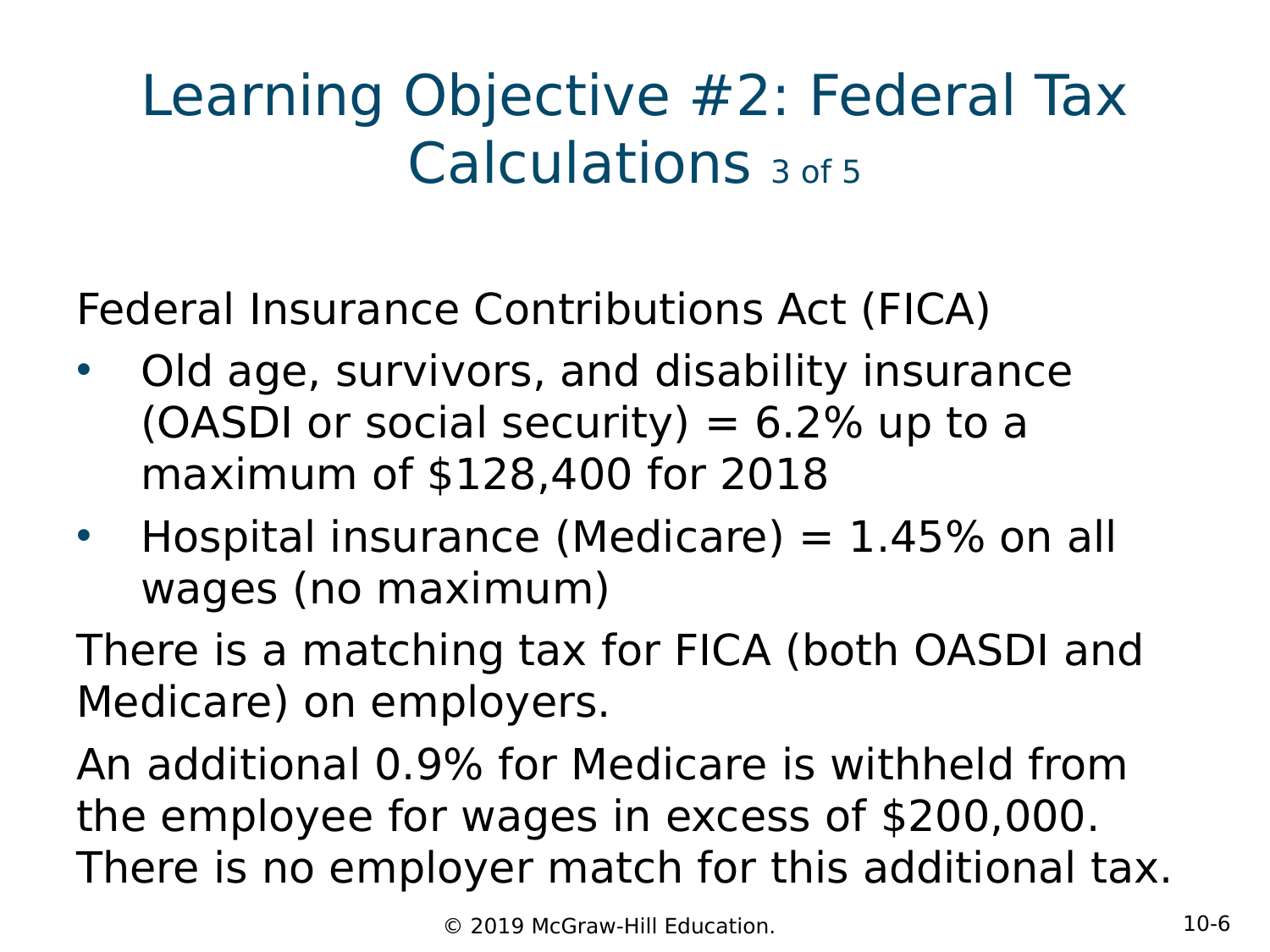

# Learning Objective #2: Federal Tax Calculations 3 of 5
Federal Insurance Contributions Act (FICA)
Old age, survivors, and disability insurance (OASDI or social security) = 6.2% up to a maximum of $128,400 for 2018
Hospital insurance (Medicare) = 1.45% on all wages (no maximum)
There is a matching tax for FICA (both OASDI and Medicare) on employers.
An additional 0.9% for Medicare is withheld from the employee for wages in excess of $200,000. There is no employer match for this additional tax.